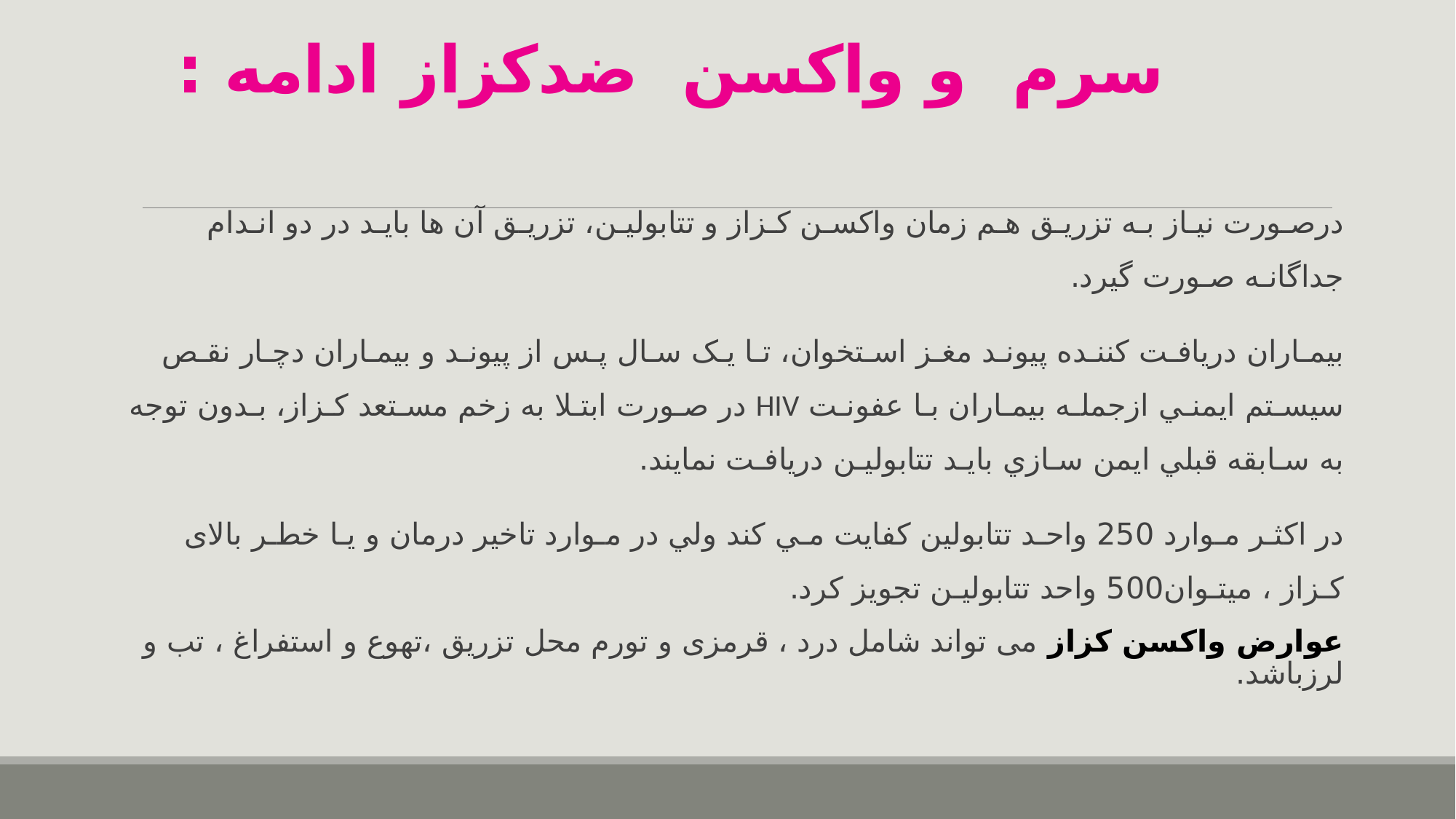

# سرم  و واکسن  ضدکزاز ادامه :
درصـورت نیـاز بـه تزریـق هـم زمان واکسـن کـزاز و تتابولیـن، تزریـق آن ها بایـد در دو انـدام جداگانـه صـورت گیرد.
بیمـاران دریافـت کننـده پیونـد مغـز اسـتخوان، تـا یـک سـال پـس از پیونـد و بیمـاران دچـار نقـص سیسـتم ایمنـي ازجملـه بیمـاران بـا عفونـت HIV در صـورت ابتـلا به زخم مسـتعد کـزاز، بـدون توجه به سـابقه قبلي ایمن سـازي بایـد تتابولیـن دریافـت نمایند.
در اکثـر مـوارد 250 واحـد تتابولین کفایت مـي کند ولي در مـوارد تاخیر درمان و یـا خطـر بالای کـزاز ، ميتـوان500 واحد تتابولیـن تجویز کرد.
عوارض واکسن کزاز می تواند شامل درد ، قرمزی و تورم محل تزریق ،تهوع و استفراغ ، تب و لرزباشد.